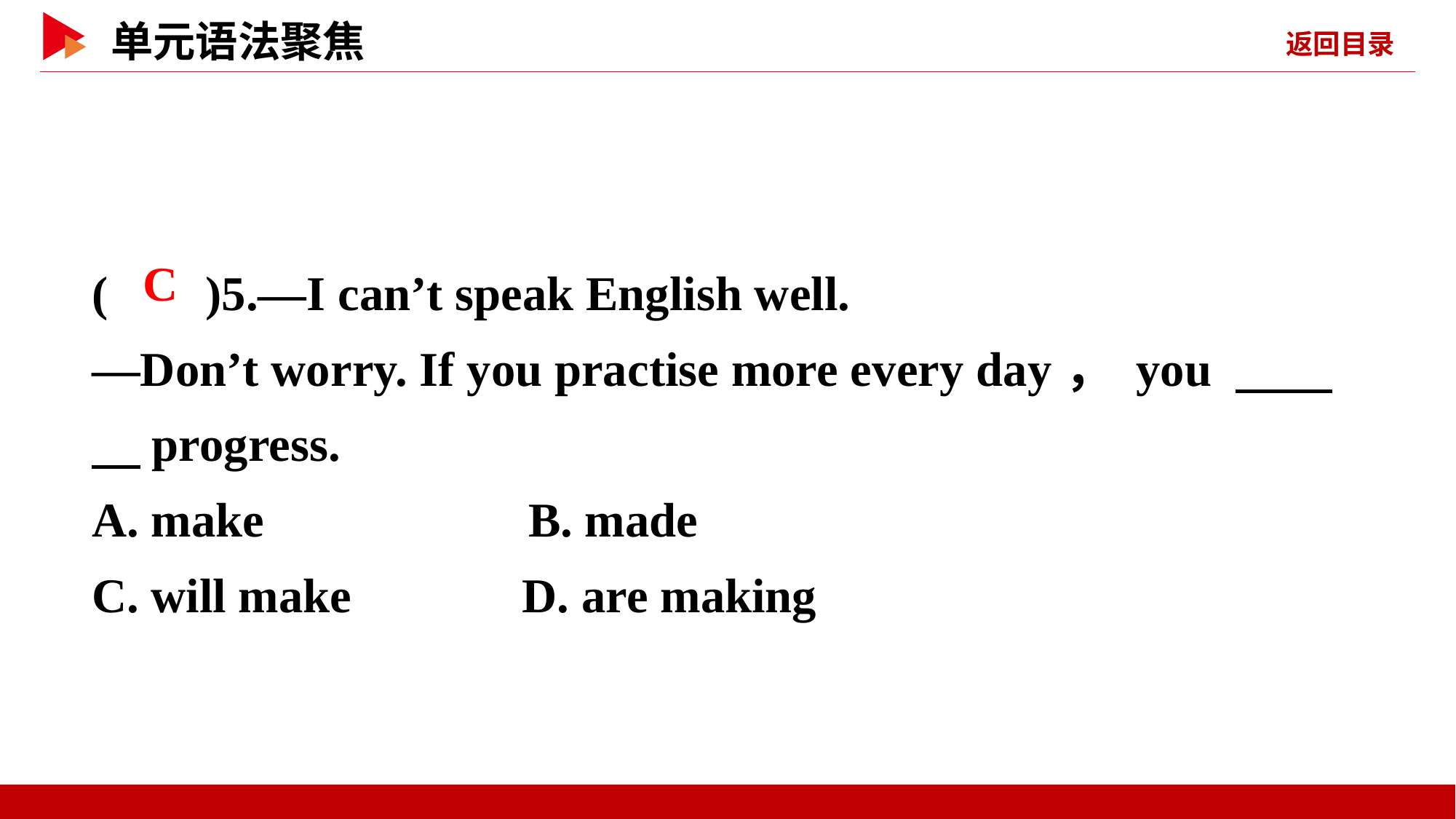

(        )5.—I can’t speak English well.
—Don’t worry. If you practise more every day， you 　　　progress.
A. make             	B. made
C. will make              D. are making
   C